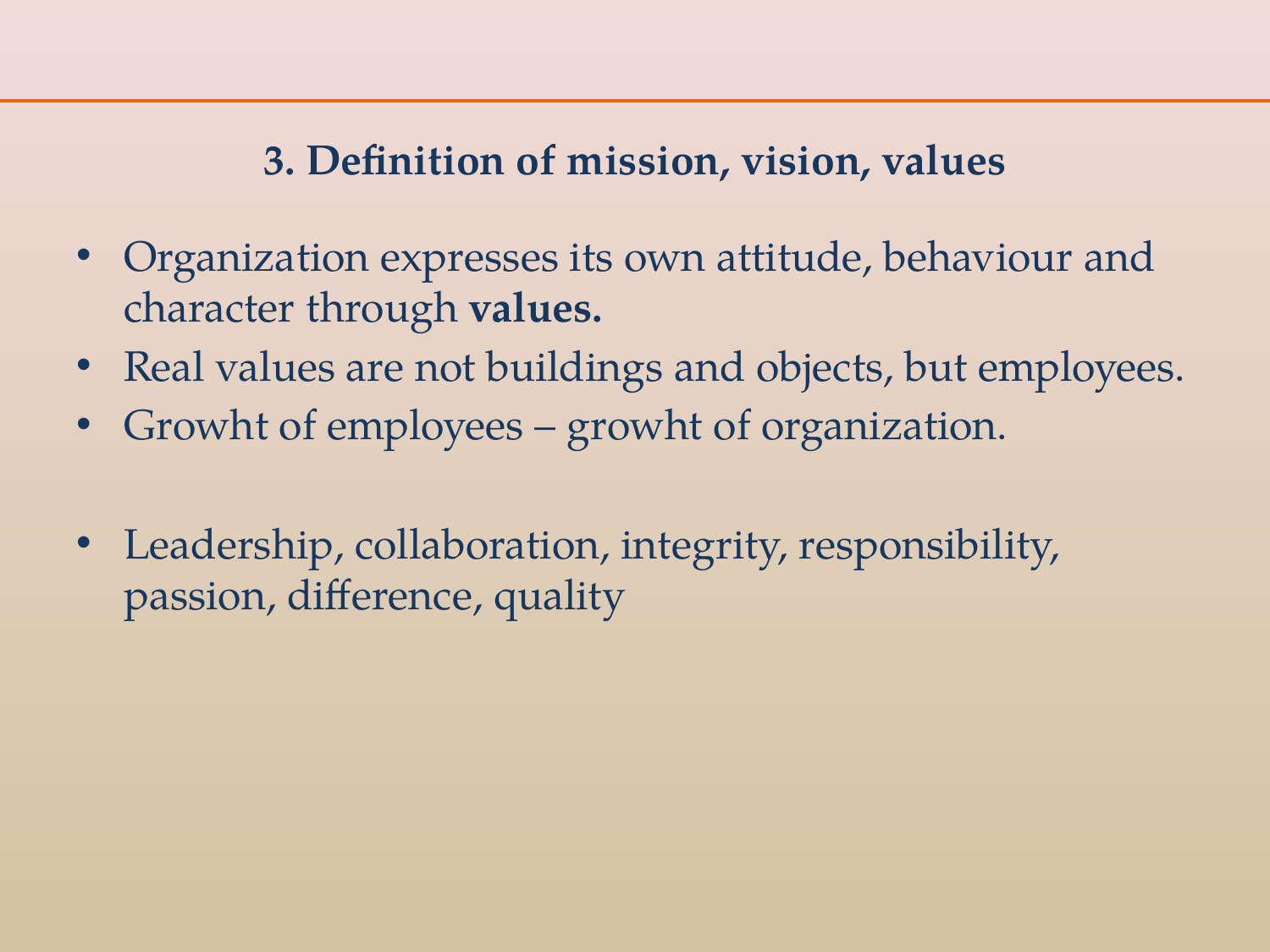

# 3. Definition of mission, vision, values
Organization expresses its own attitude, behaviour and character through values.
Real values are not buildings and objects, but employees.
Growht of employees – growht of organization.

Leadership, collaboration, integrity, responsibility, passion, difference, quality